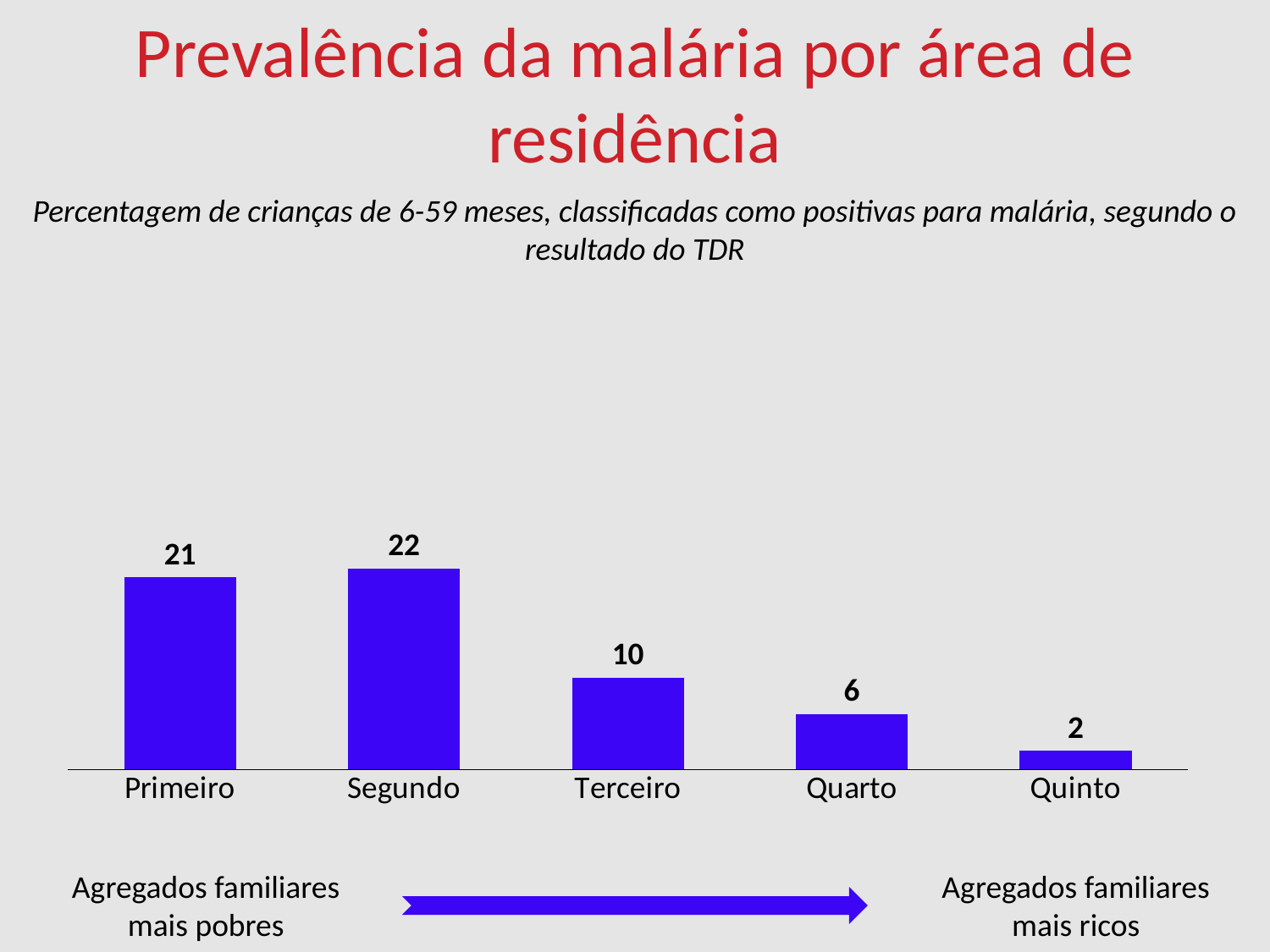

Prevalência da malária por área de residência
Percentagem de crianças de 6-59 meses, classificadas como positivas para malária, segundo o resultado do TDR

### Chart

| Category |  |
|---|---|
| Primeiro | 21.0 |
| Segundo | 22.0 |
| Terceiro | 10.0 |
| Quarto | 6.0 |
| Quinto | 2.0 |
Agregados familiares mais ricos
Agregados familiares mais pobres